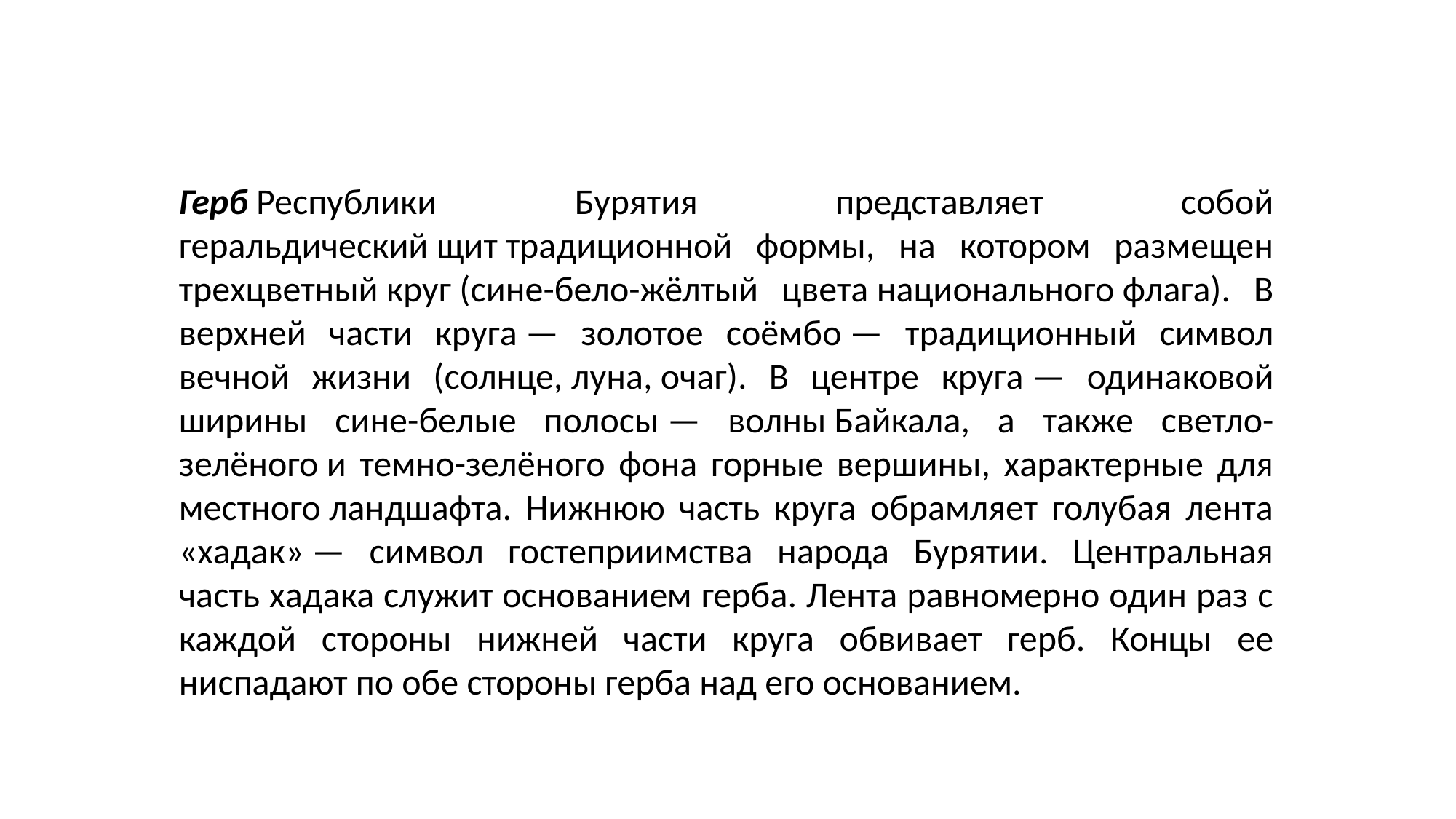

Герб Республики Бурятия представляет собой геральдический щит традиционной формы, на котором размещен трехцветный круг (сине-бело-жёлтый цвета национального флага). В верхней части круга — золотое соёмбо — традиционный символ вечной жизни (солнце, луна, очаг). В центре круга — одинаковой ширины сине-белые полосы — волны Байкала, а также светло-зелёного и темно-зелёного фона горные вершины, характерные для местного ландшафта. Нижнюю часть круга обрамляет голубая лента «хадак» — символ гостеприимства народа Бурятии. Центральная часть хадака служит основанием герба. Лента равномерно один раз с каждой стороны нижней части круга обвивает герб. Концы ее ниспадают по обе стороны герба над его основанием.